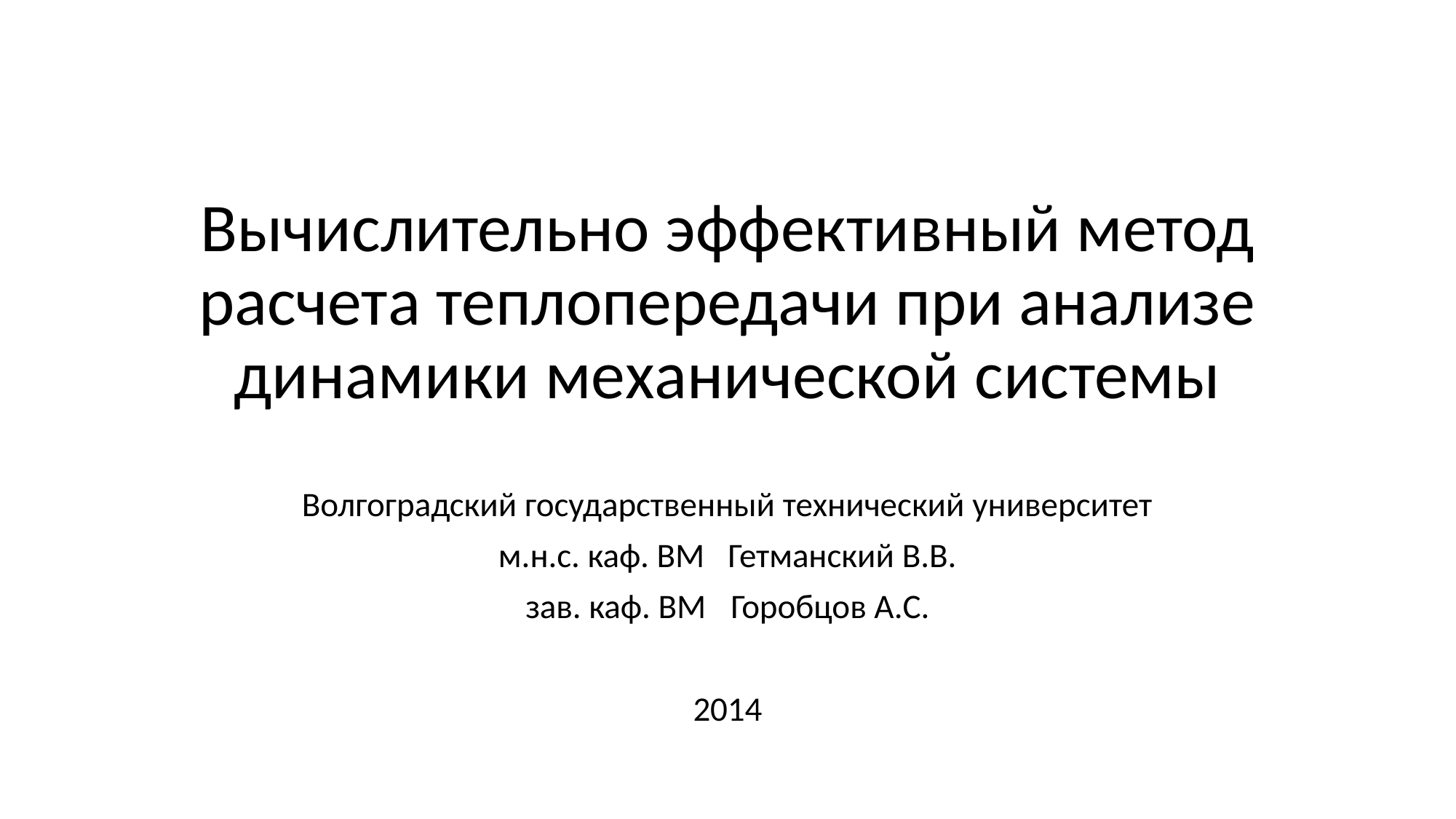

# Вычислительно эффективный метод расчета теплопередачи при анализе динамики механической системы

Волгоградский государственный технический университет
м.н.с. каф. ВМ   Гетманский В.В.
зав. каф. ВМ 	Горобцов А.С.

2014